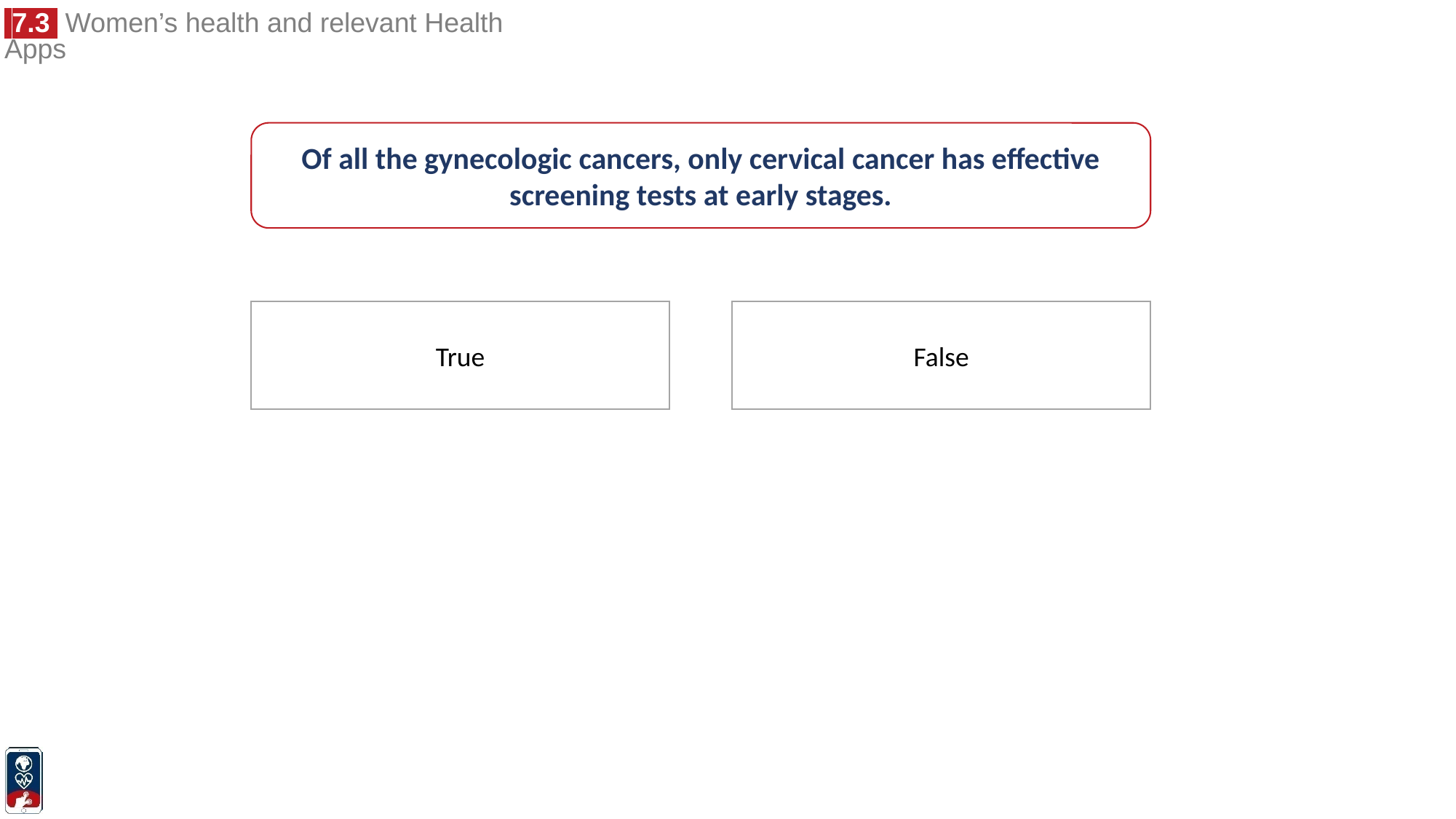

Of all the gynecologic cancers, only cervical cancer has effective screening tests at early stages.
True
False